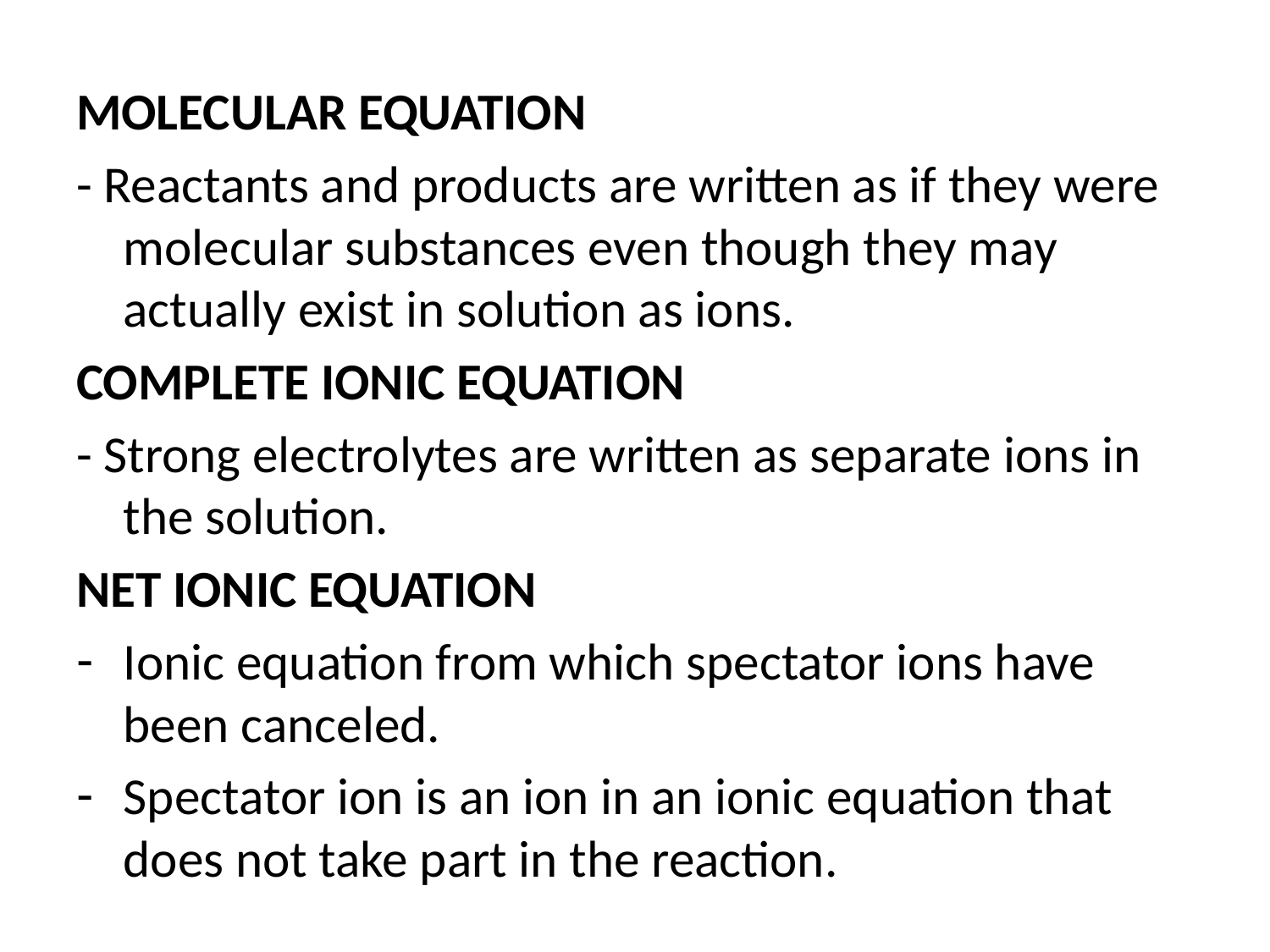

MOLECULAR EQUATION
- Reactants and products are written as if they were molecular substances even though they may actually exist in solution as ions.
COMPLETE IONIC EQUATION
- Strong electrolytes are written as separate ions in the solution.
NET IONIC EQUATION
Ionic equation from which spectator ions have been canceled.
Spectator ion is an ion in an ionic equation that does not take part in the reaction.